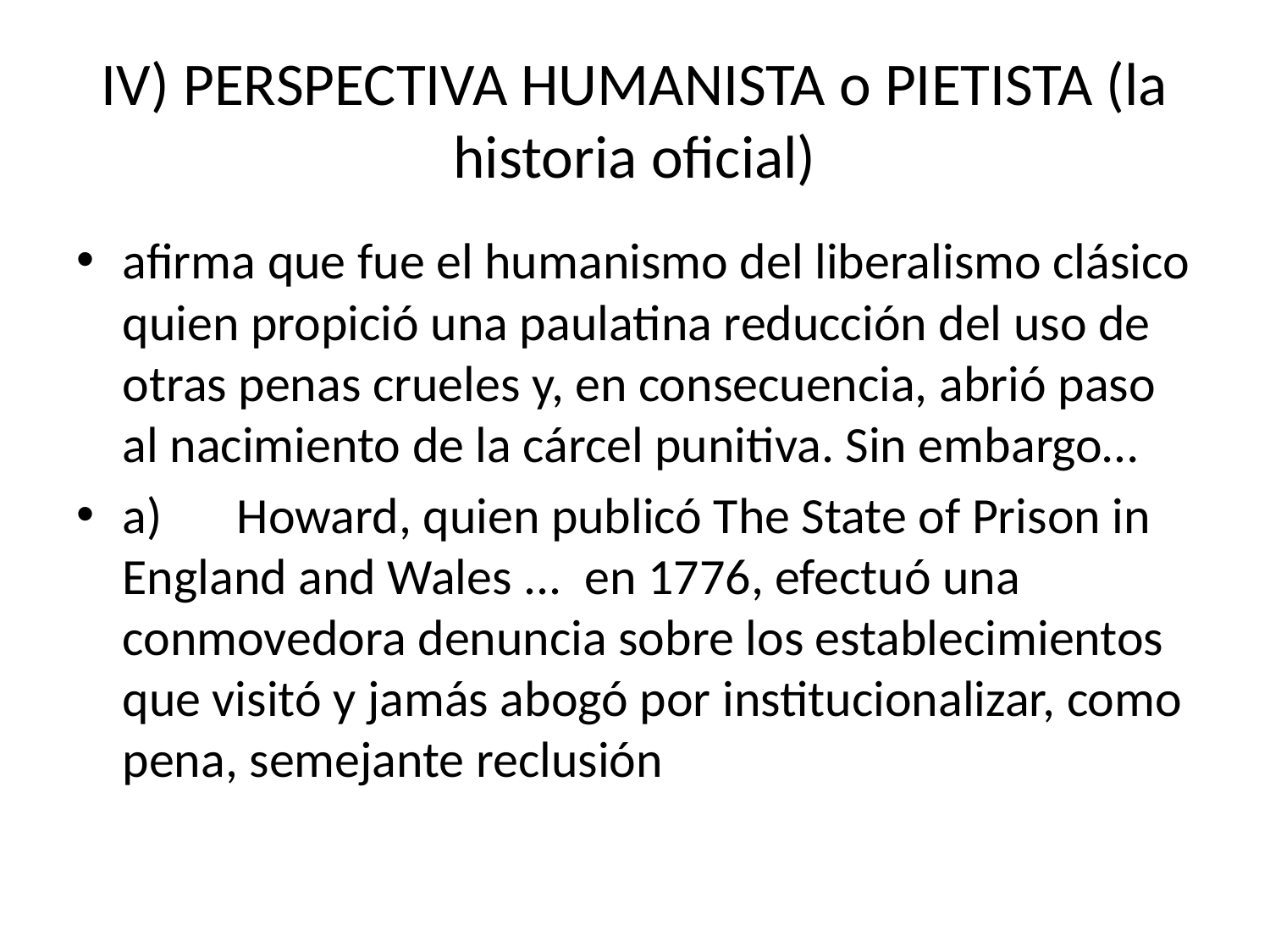

# IV) PERSPECTIVA HUMANISTA o PIETISTA (la historia oficial)
afirma que fue el humanismo del liberalismo clásico quien propició una paulatina reducción del uso de otras penas crueles y, en consecuencia, abrió paso al nacimiento de la cárcel punitiva. Sin embargo…
a)	Howard, quien publicó The State of Prison in England and Wales ...  en 1776, efectuó una conmovedora denuncia sobre los establecimientos que visitó y jamás abogó por institucionalizar, como pena, semejante reclusión